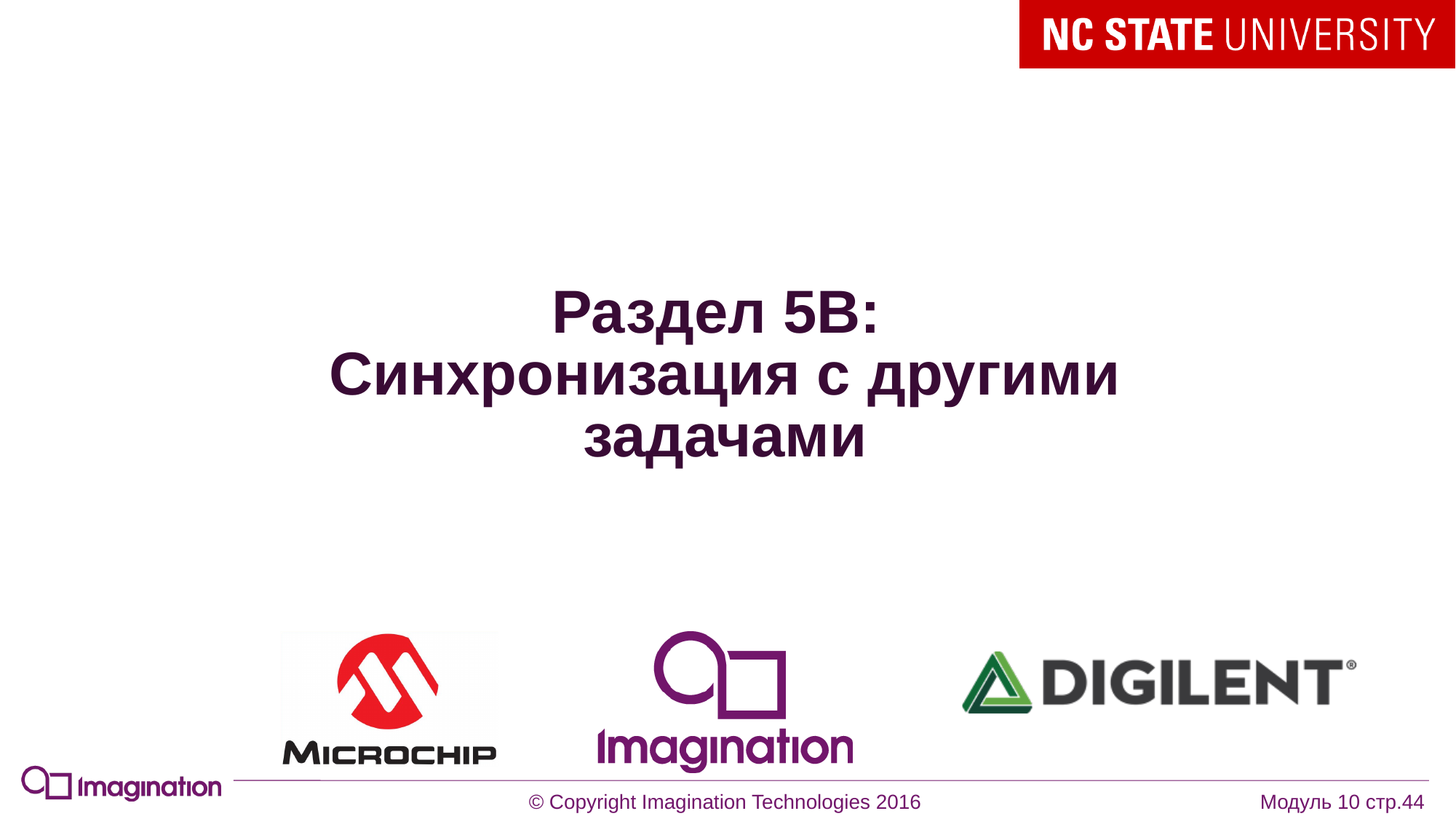

# Раздел 5B: Синхронизация с другими задачами